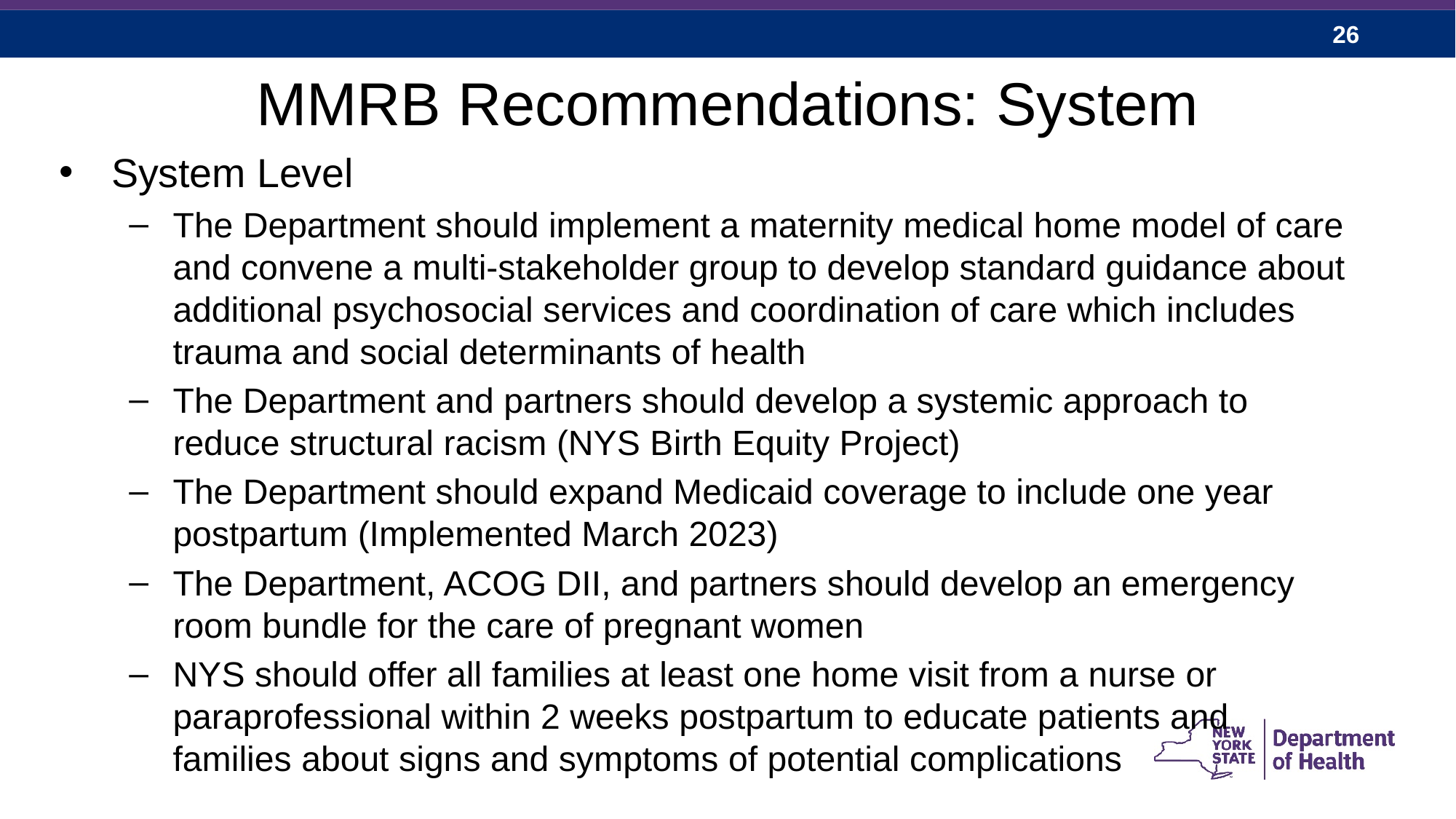

# MMRB Recommendations: System
System Level
The Department should implement a maternity medical home model of care and convene a multi-stakeholder group to develop standard guidance about additional psychosocial services and coordination of care which includes trauma and social determinants of health
The Department and partners should develop a systemic approach to reduce structural racism (NYS Birth Equity Project)
The Department should expand Medicaid coverage to include one year postpartum (Implemented March 2023)
The Department, ACOG DII, and partners should develop an emergency room bundle for the care of pregnant women
NYS should offer all families at least one home visit from a nurse or paraprofessional within 2 weeks postpartum to educate patients and families about signs and symptoms of potential complications